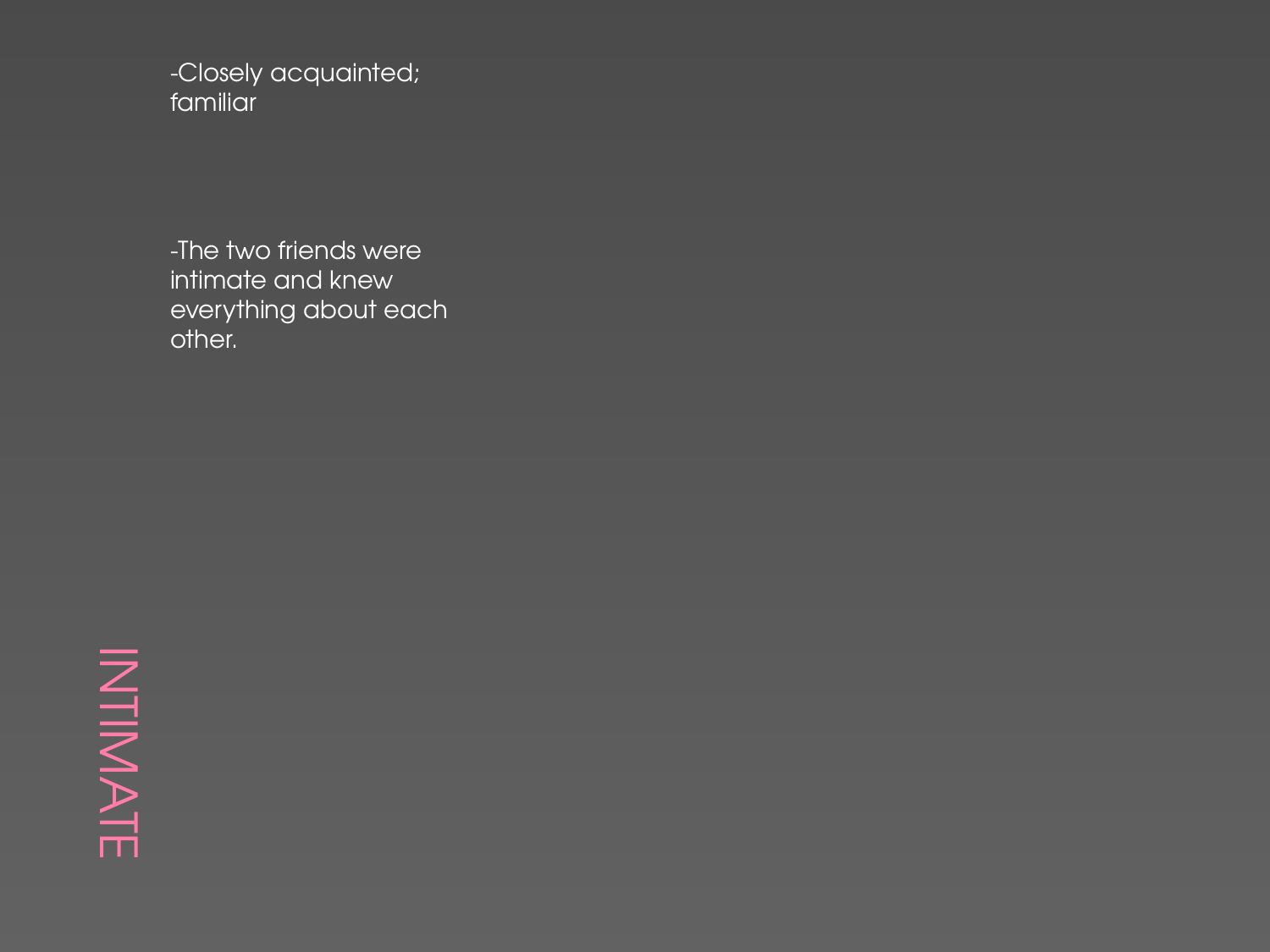

# intimate
-Closely acquainted; familiar

-The two friends were intimate and knew everything about each other.